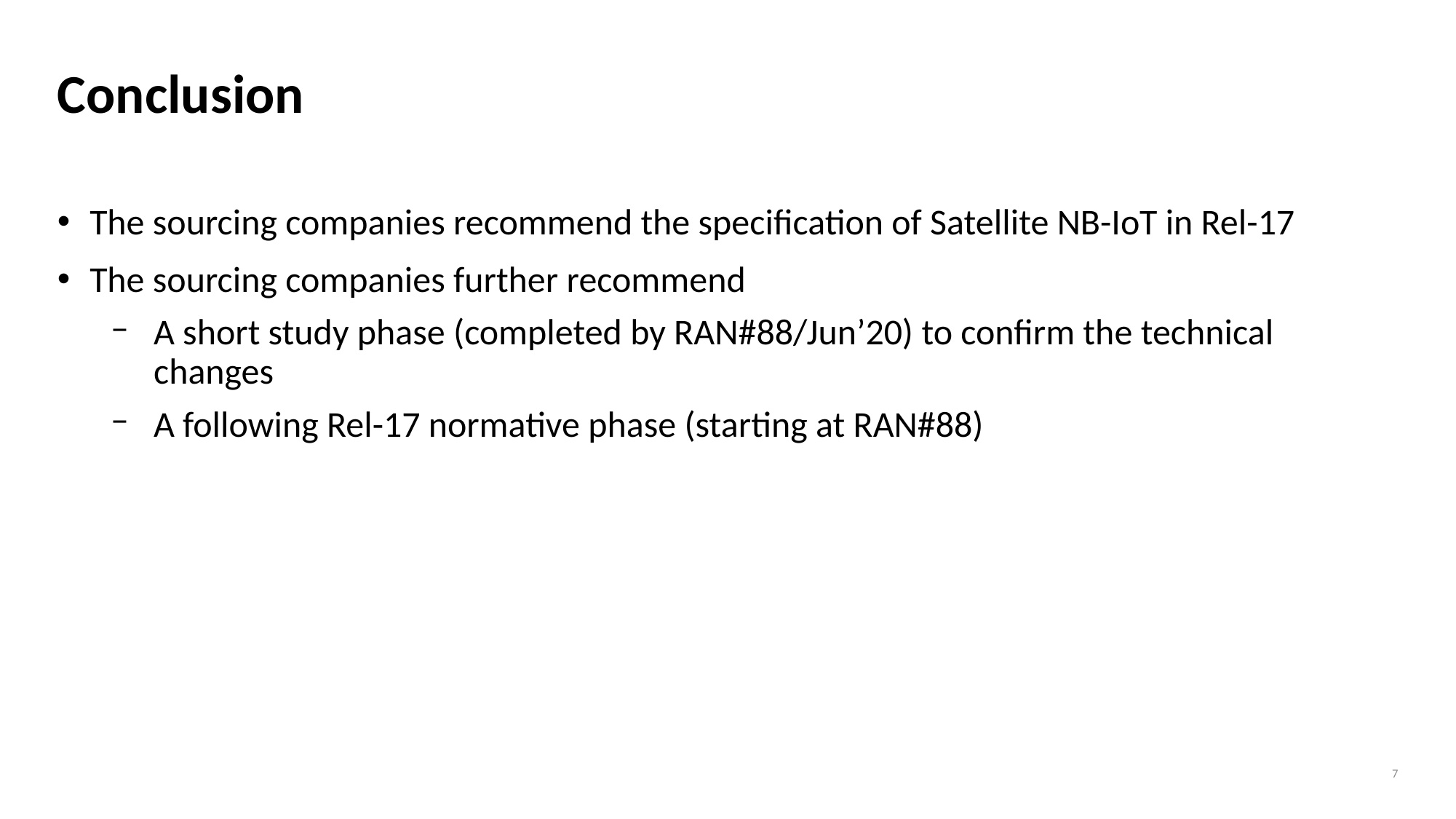

# Conclusion
The sourcing companies recommend the specification of Satellite NB-IoT in Rel-17
The sourcing companies further recommend
A short study phase (completed by RAN#88/Jun’20) to confirm the technical changes
A following Rel-17 normative phase (starting at RAN#88)

7